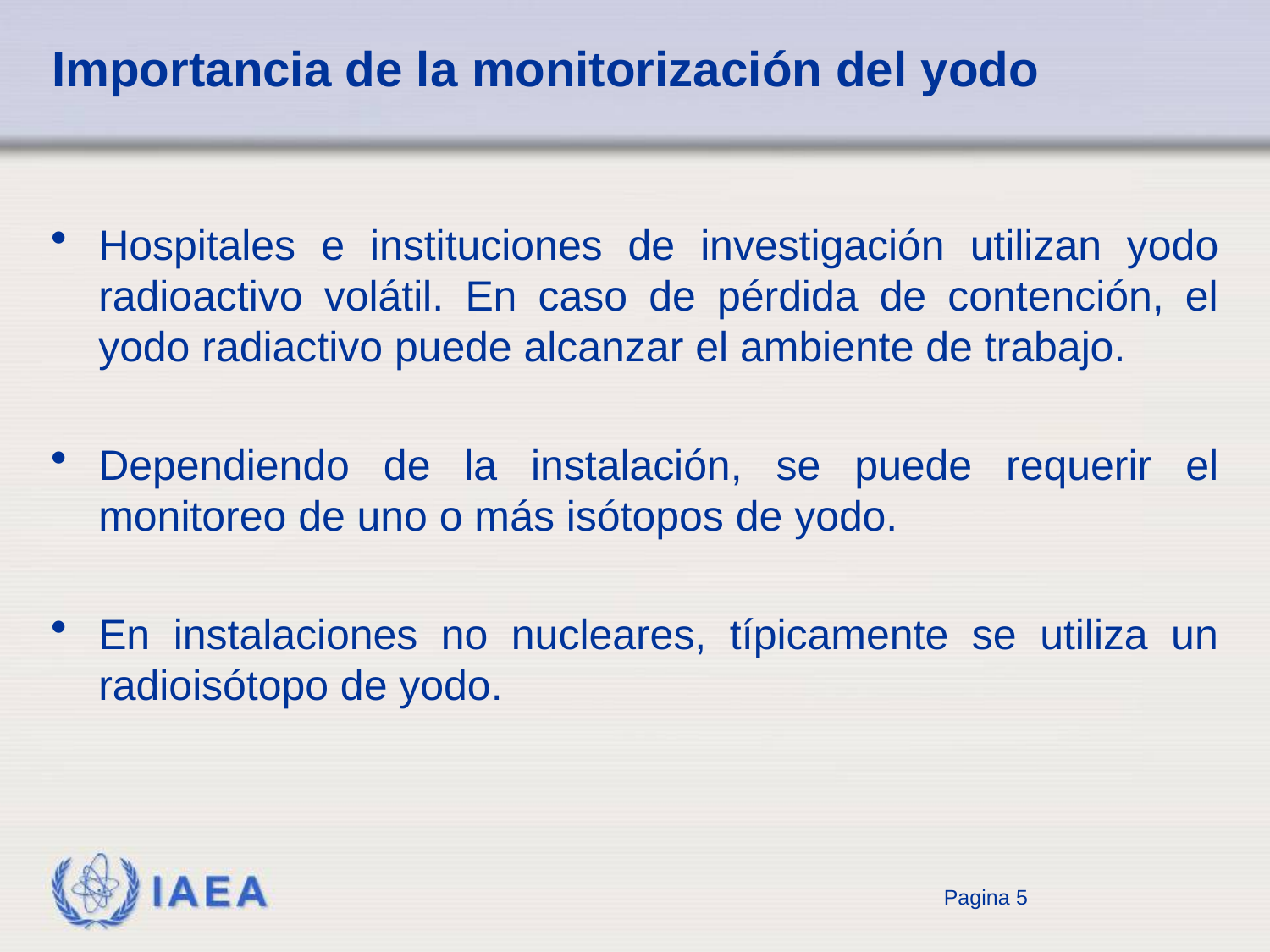

# Importancia de la monitorización del yodo
Hospitales e instituciones de investigación utilizan yodo radioactivo volátil. En caso de pérdida de contención, el yodo radiactivo puede alcanzar el ambiente de trabajo.

Dependiendo de la instalación, se puede requerir el monitoreo de uno o más isótopos de yodo.

En instalaciones no nucleares, típicamente se utiliza un radioisótopo de yodo.